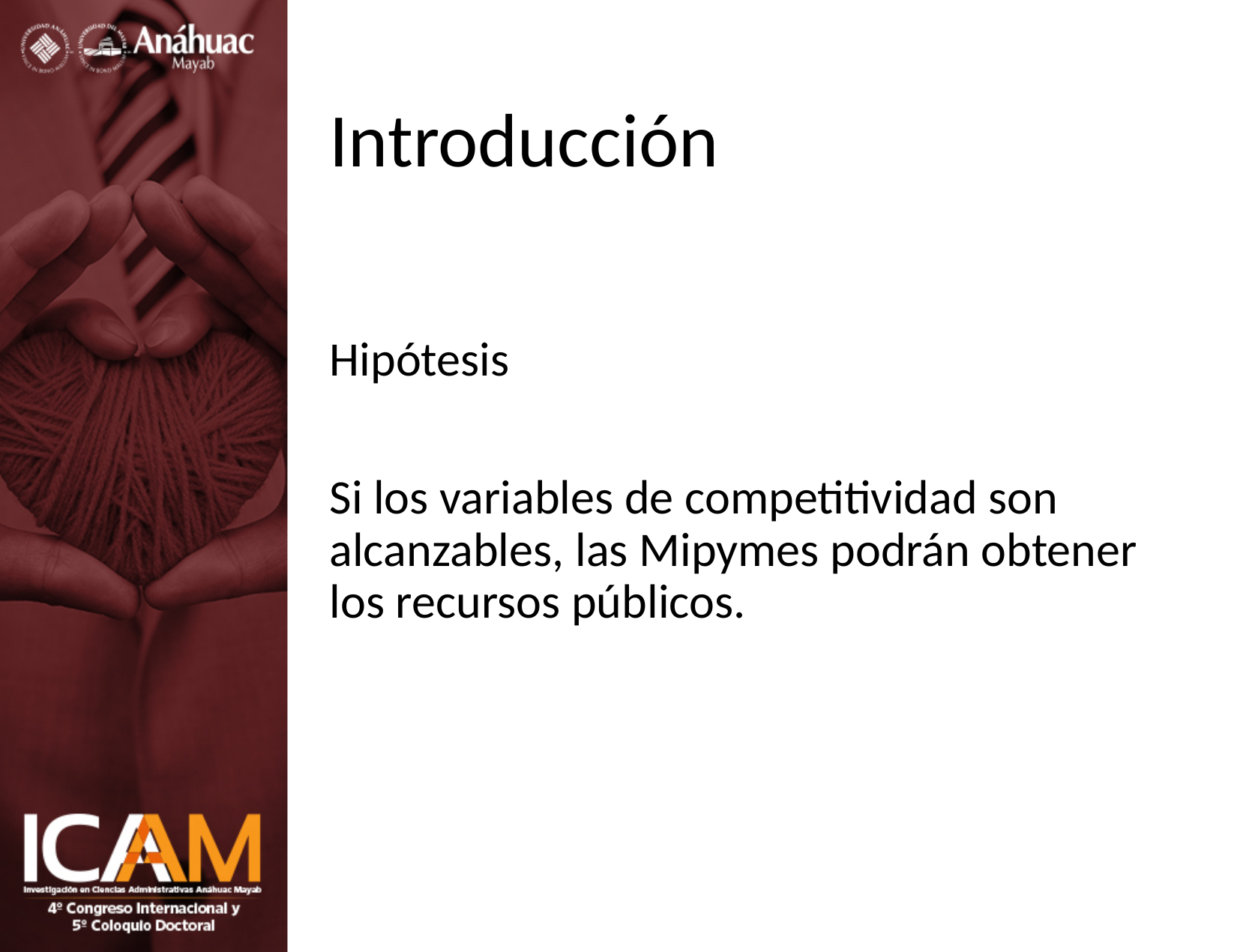

# Introducción

Hipótesis

Si los variables de competitividad son alcanzables, las Mipymes podrán obtener los recursos públicos.